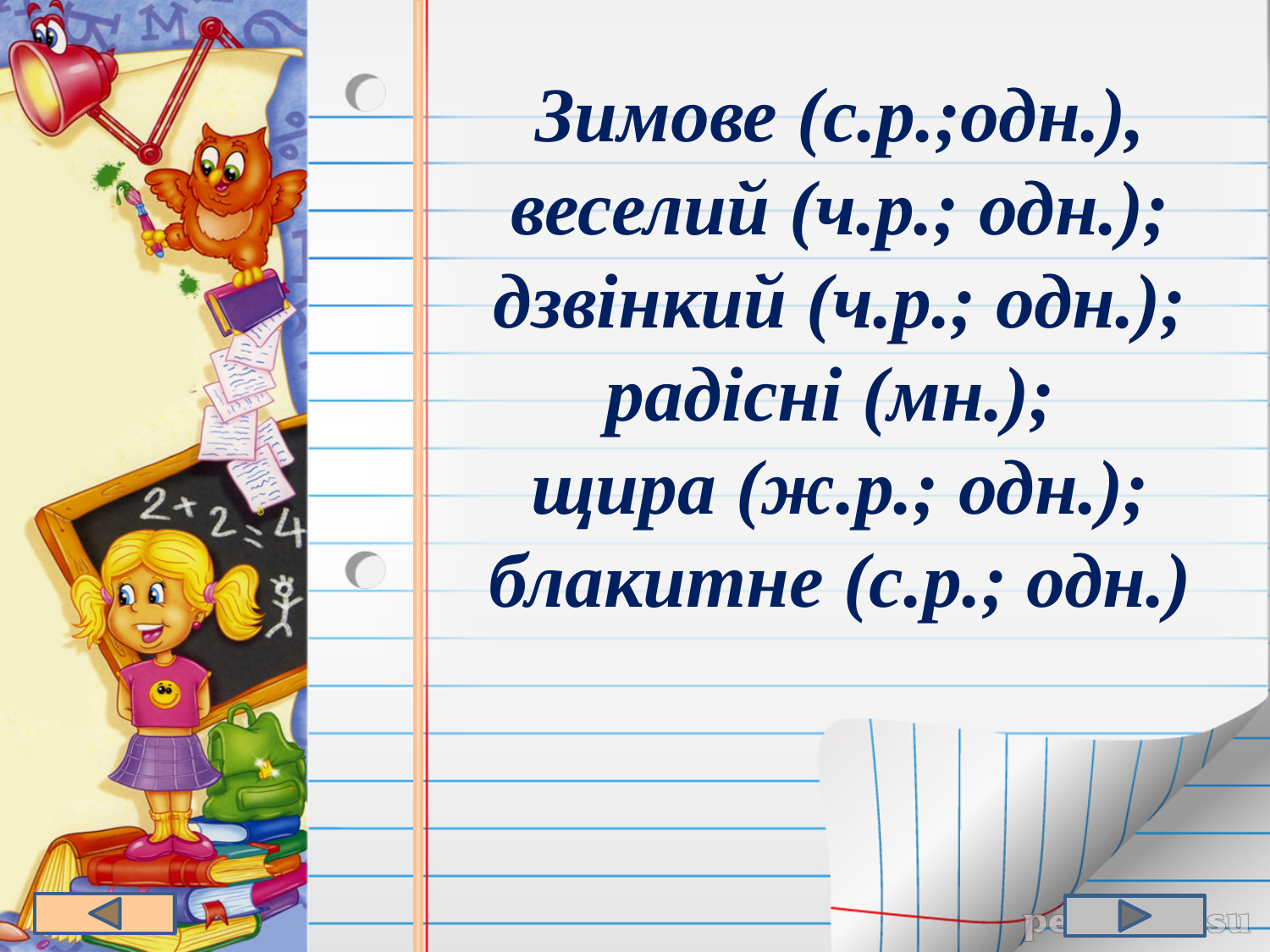

Зимове (с.р.;одн.), веселий (ч.р.; одн.); дзвінкий (ч.р.; одн.); радісні (мн.);
щира (ж.р.; одн.); блакитне (с.р.; одн.)